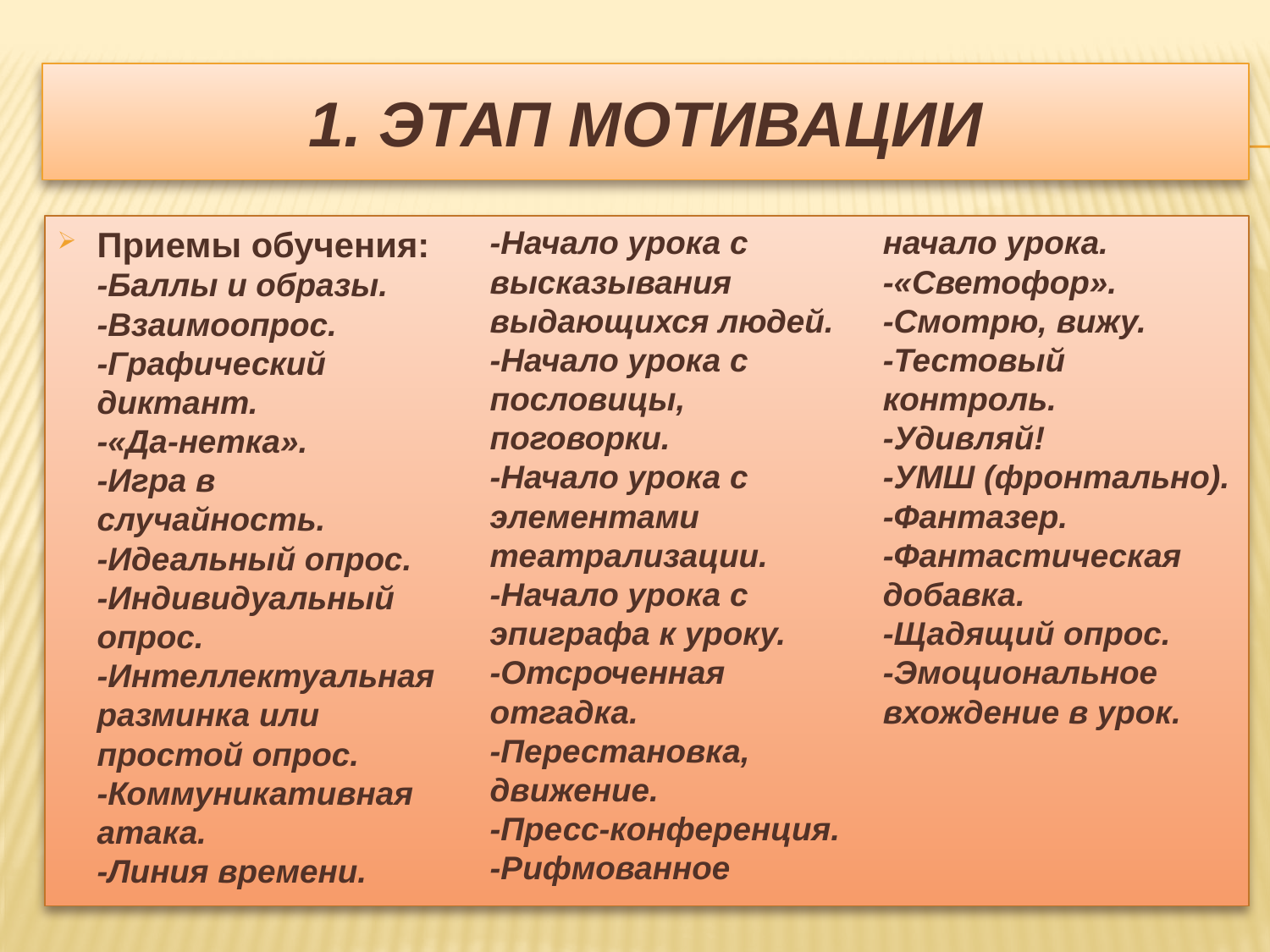

# 1. Этап мотивации
Приемы обучения:
-Баллы и образы.
-Взаимоопрос.
-Графический диктант.
-«Да-нетка».
-Игра в случайность.
-Идеальный опрос.
-Индивидуальный опрос.
-Интеллектуальная разминка или простой опрос.
-Коммуникативная атака.
-Линия времени.
-Начало урока с высказывания выдающихся людей.
-Начало урока с пословицы, поговорки.
-Начало урока с элементами театрализации.
-Начало урока с эпиграфа к уроку.
-Отсроченная отгадка.
-Перестановка, движение.
-Пресс-конференция.
-Рифмованное начало урока.
-«Светофор».
-Смотрю, вижу.
-Тестовый контроль.
-Удивляй! 
-УМШ (фронтально).
-Фантазер.
-Фантастическая добавка.
-Щадящий опрос.
-Эмоциональное вхождение в урок.